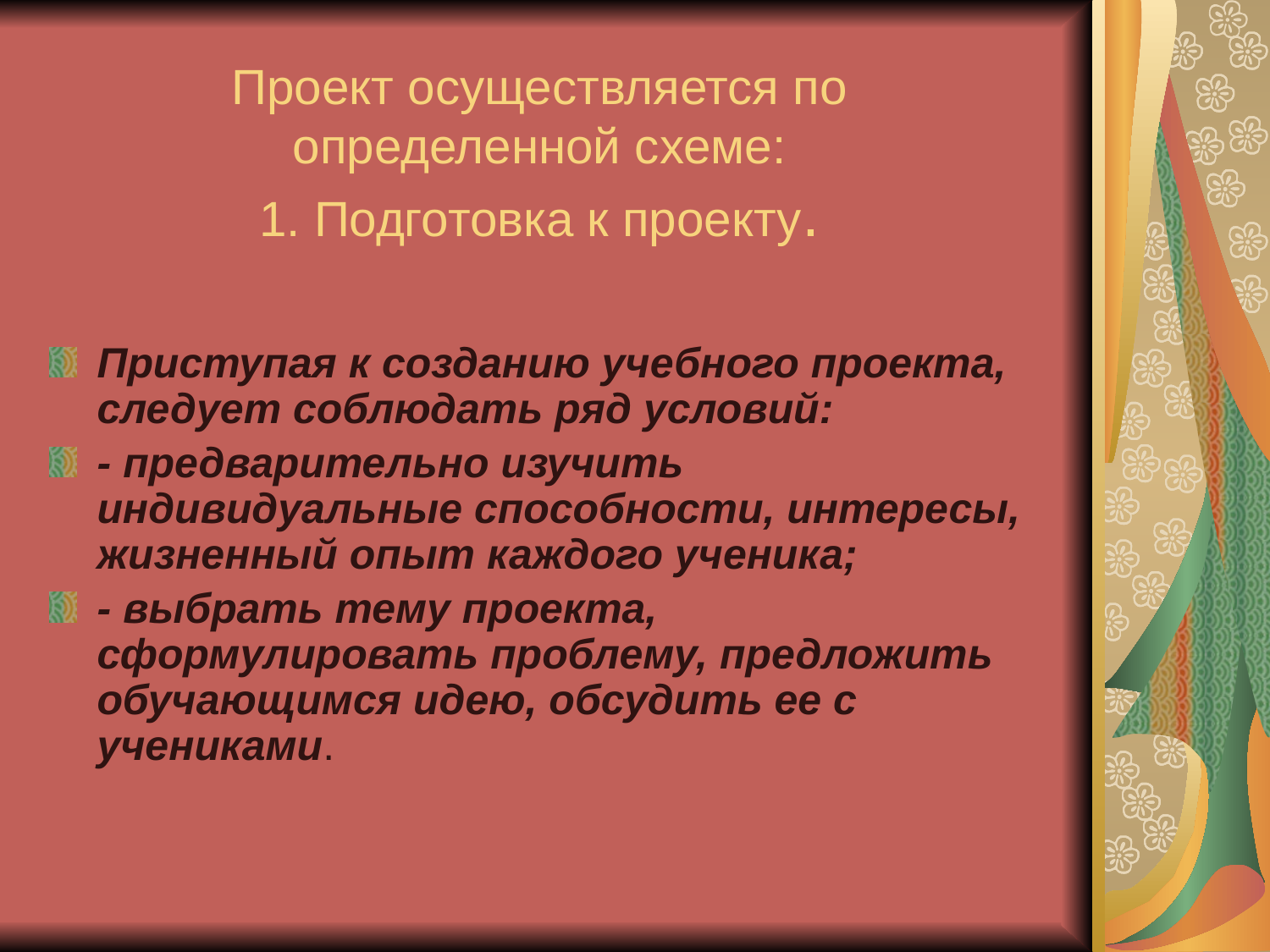

# Проект осуществляется по определенной схеме: 1. Подготовка к проекту.

Приступая к созданию учебного проекта,  следует соблюдать ряд условий:
- предварительно изучить индивидуальные способности, интересы, жизненный опыт каждого ученика;
- выбрать тему проекта, сформулировать проблему, предложить обучающимся идею, обсудить ее с учениками.